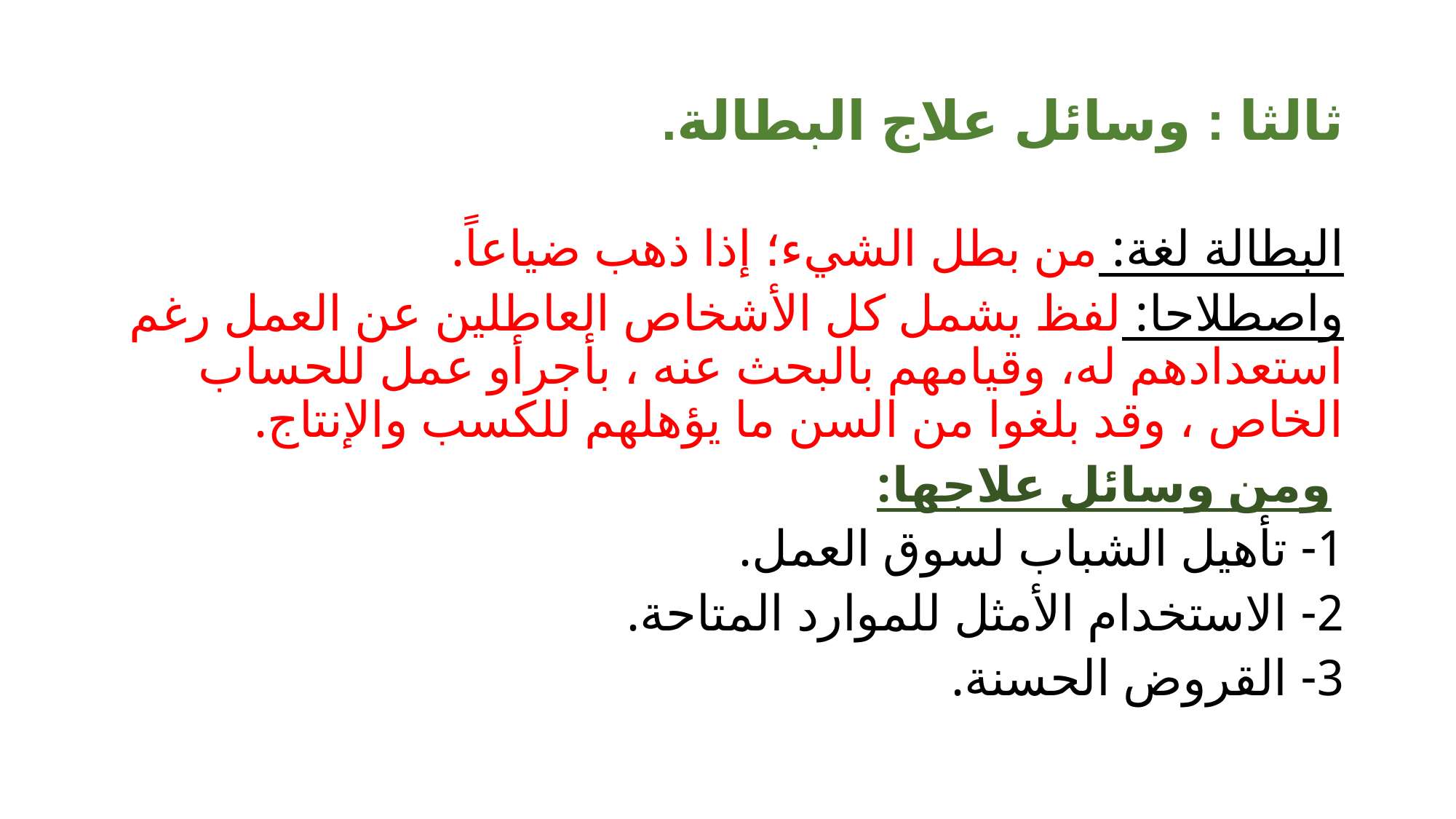

# ثالثا : وسائل علاج البطالة.
البطالة لغة: من بطل الشيء؛ إذا ذهب ضياعاً.
واصطلاحا: لفظ يشمل كل الأشخاص العاطلين عن العمل رغم استعدادهم له، وقيامهم بالبحث عنه ، بأجرأو عمل للحساب الخاص ، وقد بلغوا من السن ما يؤهلهم للكسب والإنتاج.
 ومن وسائل علاجها:
1- تأهيل الشباب لسوق العمل.
2- الاستخدام الأمثل للموارد المتاحة.
3- القروض الحسنة.